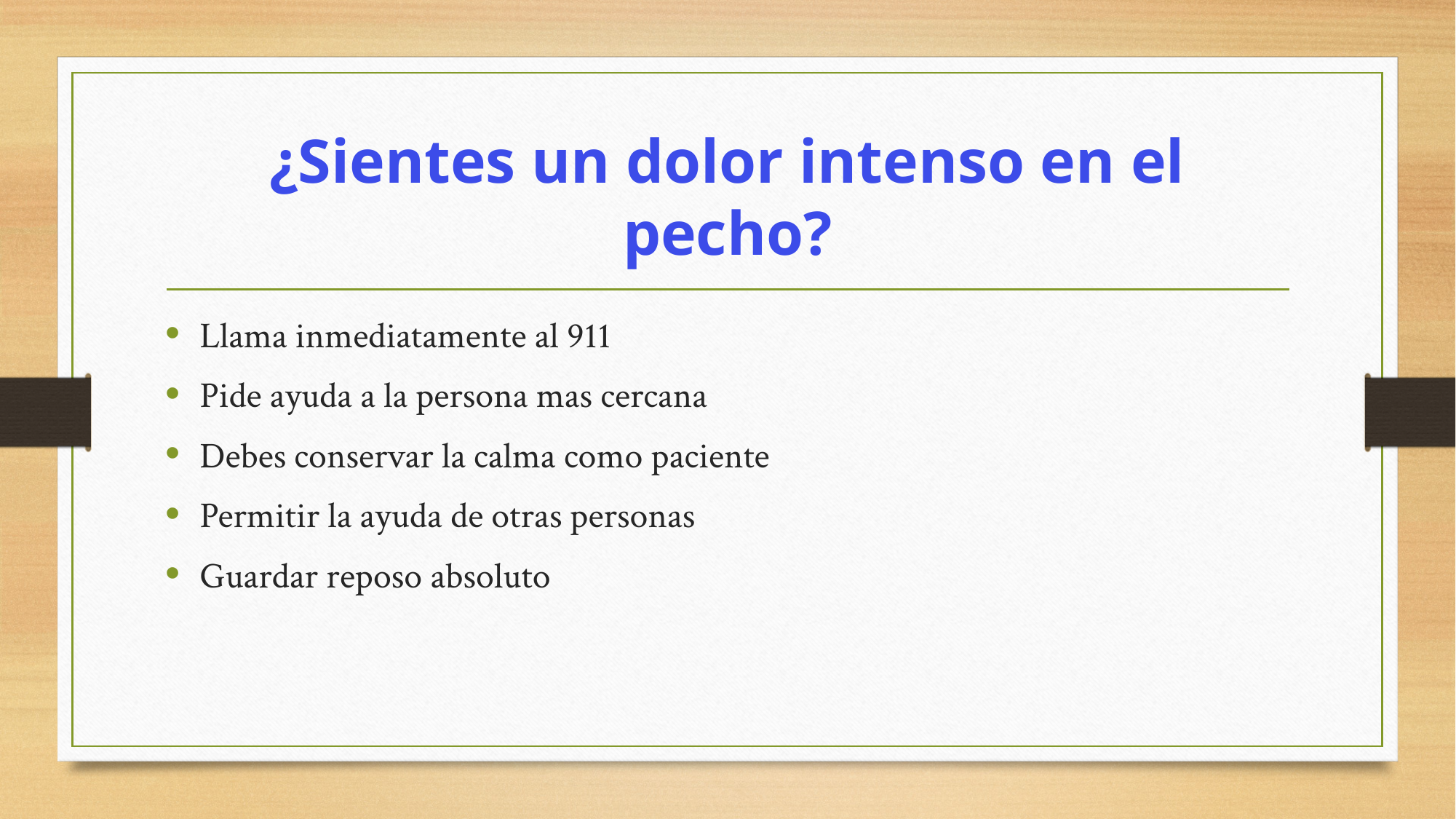

# ¿Sientes un dolor intenso en el pecho?
Llama inmediatamente al 911
Pide ayuda a la persona mas cercana
Debes conservar la calma como paciente
Permitir la ayuda de otras personas
Guardar reposo absoluto